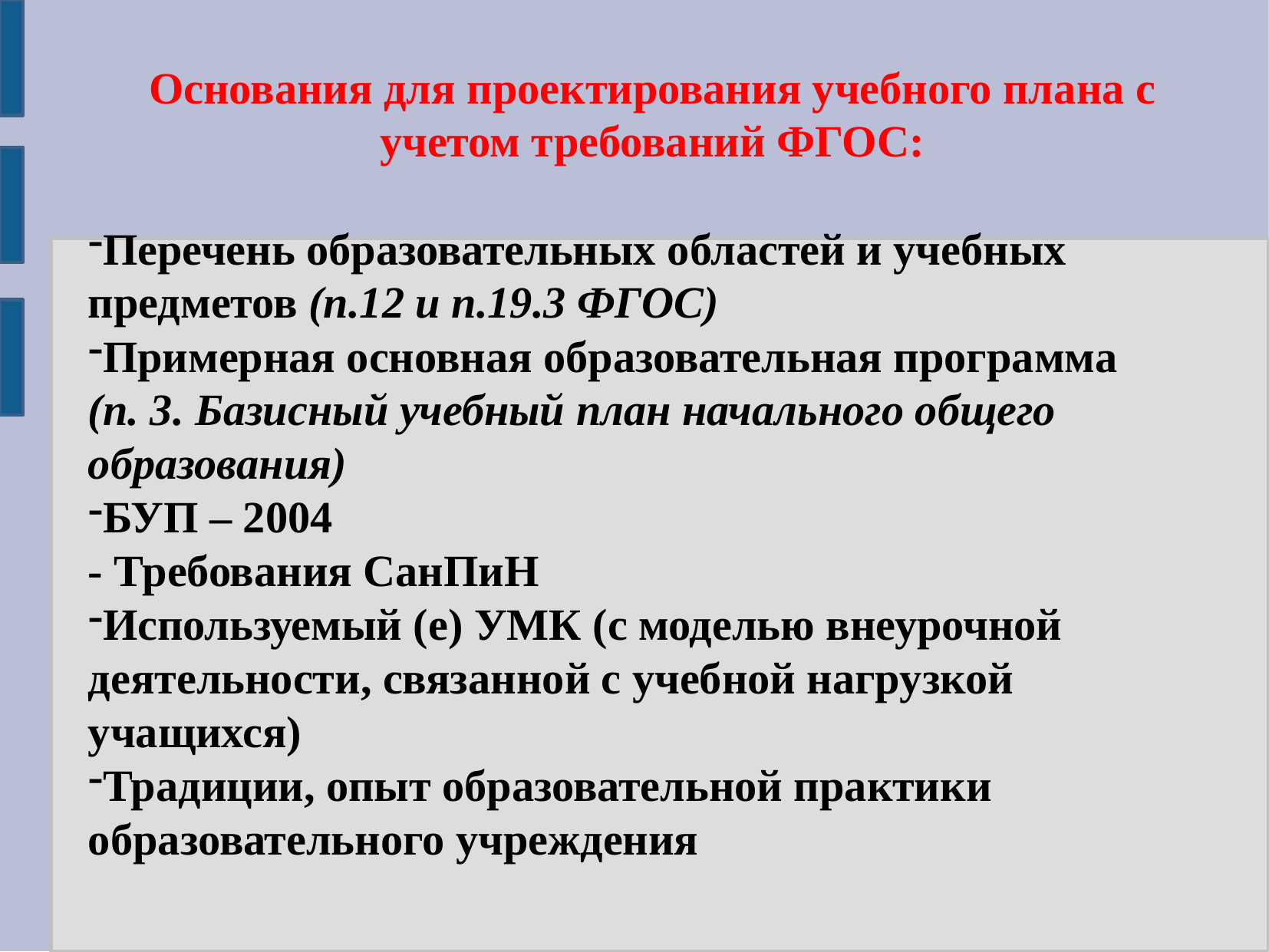

Основания для проектирования учебного плана с учетом требований ФГОС:

Перечень образовательных областей и учебных предметов (п.12 и п.19.3 ФГОС)
Примерная основная образовательная программа
(п. 3. Базисный учебный план начального общего образования)
БУП – 2004
- Требования СанПиН
Используемый (е) УМК (с моделью внеурочной деятельности, связанной с учебной нагрузкой учащихся)
Традиции, опыт образовательной практики образовательного учреждения